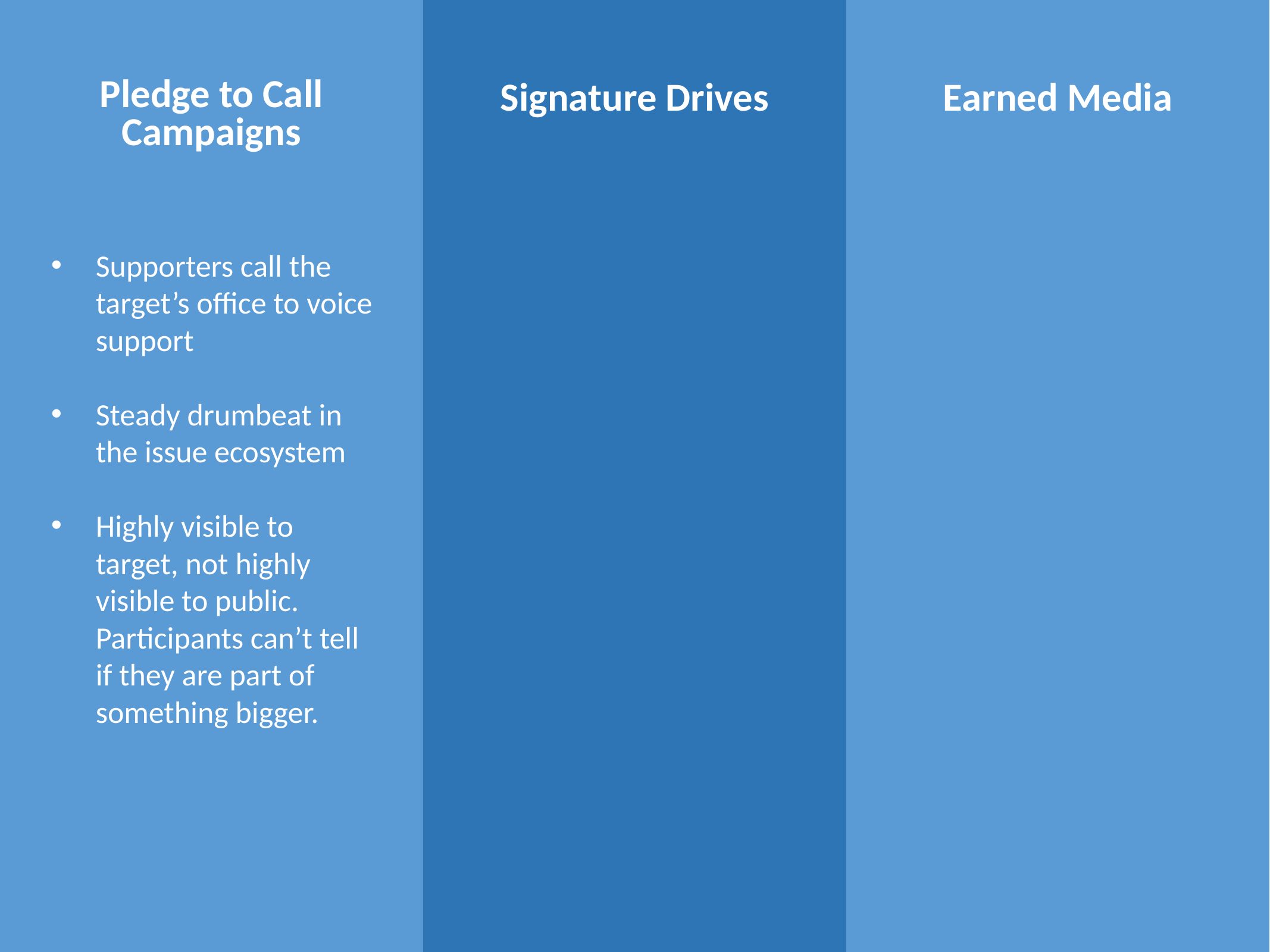

Pledge to Call Campaigns
Signature Drives
Earned Media
Supporters call the target’s office to voice support

Steady drumbeat in the issue ecosystem

Highly visible to target, not highly visible to public. Participants can’t tell if they are part of something bigger.